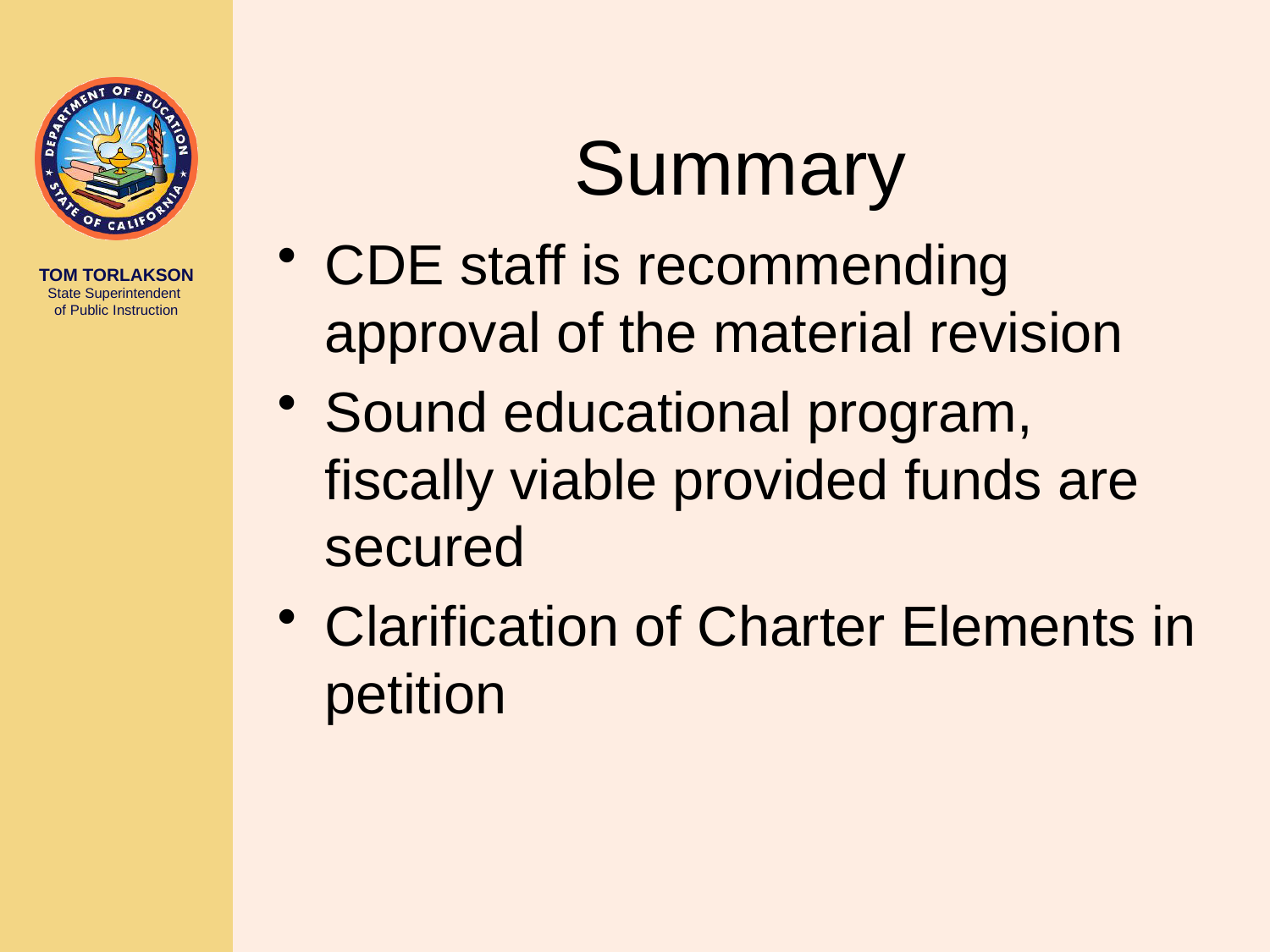

# Summary
CDE staff is recommending approval of the material revision
Sound educational program, fiscally viable provided funds are secured
Clarification of Charter Elements in petition